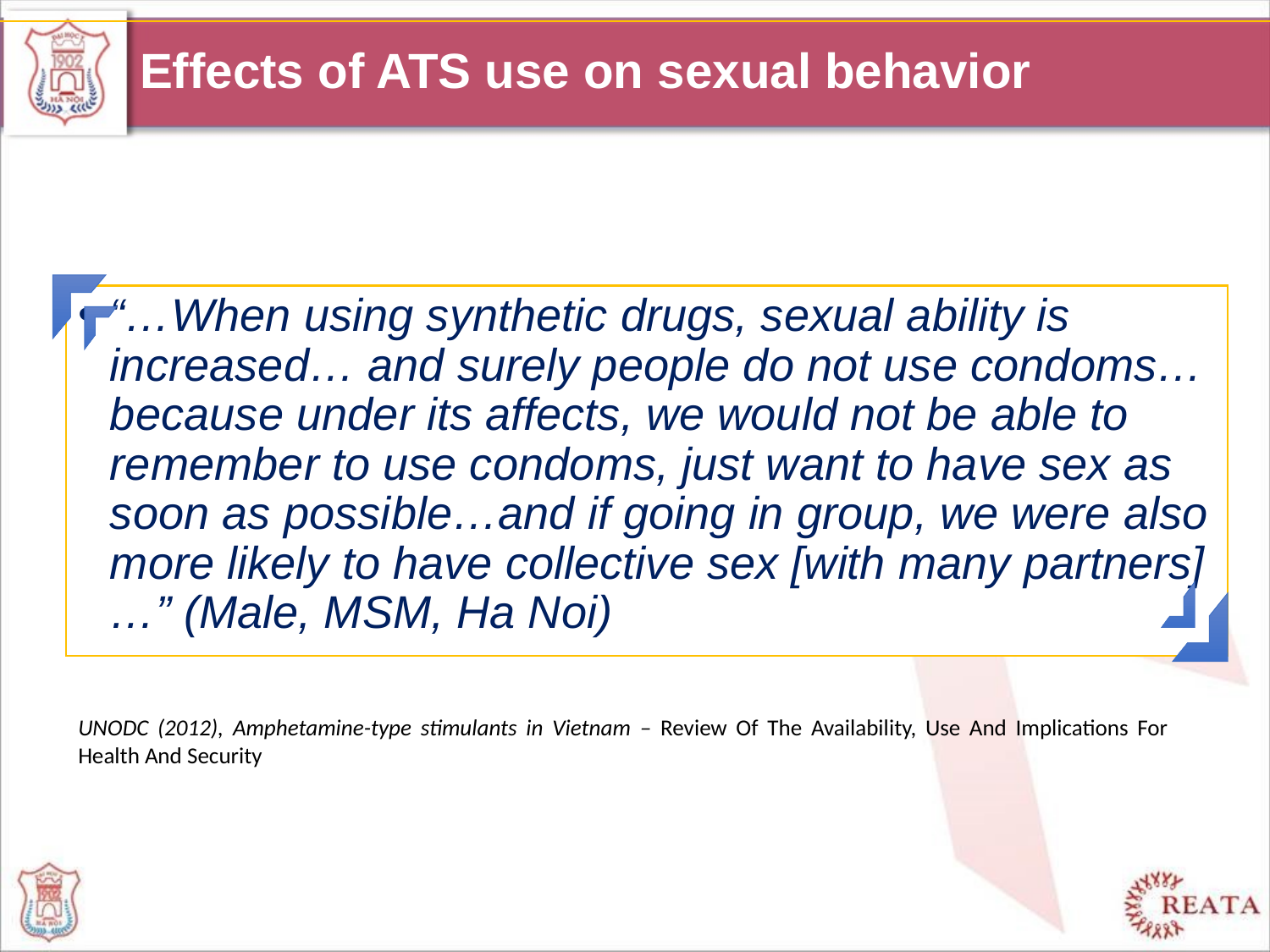

# Effects of ATS use on sexual behavior

“…When using synthetic drugs, sexual ability is increased… and surely people do not use condoms… because under its affects, we would not be able to remember to use condoms, just want to have sex as soon as possible…and if going in group, we were also more likely to have collective sex [with many partners] …” (Male, MSM, Ha Noi)

UNODC (2012), Amphetamine-type stimulants in Vietnam – Review Of The Availability, Use And Implications For Health And Security